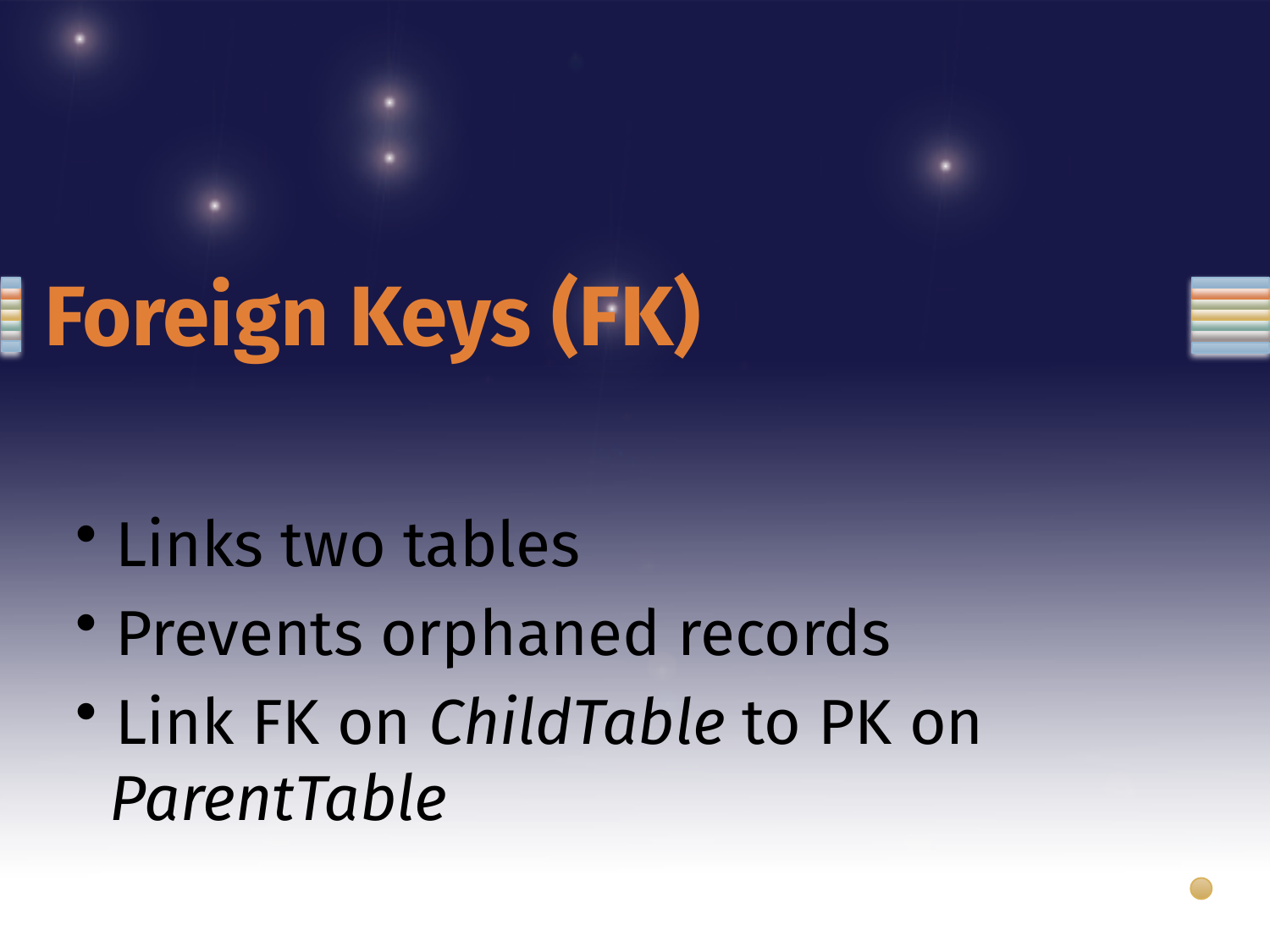

# Foreign Keys (FK)

 Links two tables
 Prevents orphaned records
 Link FK on ChildTable to PK on
  ParentTable